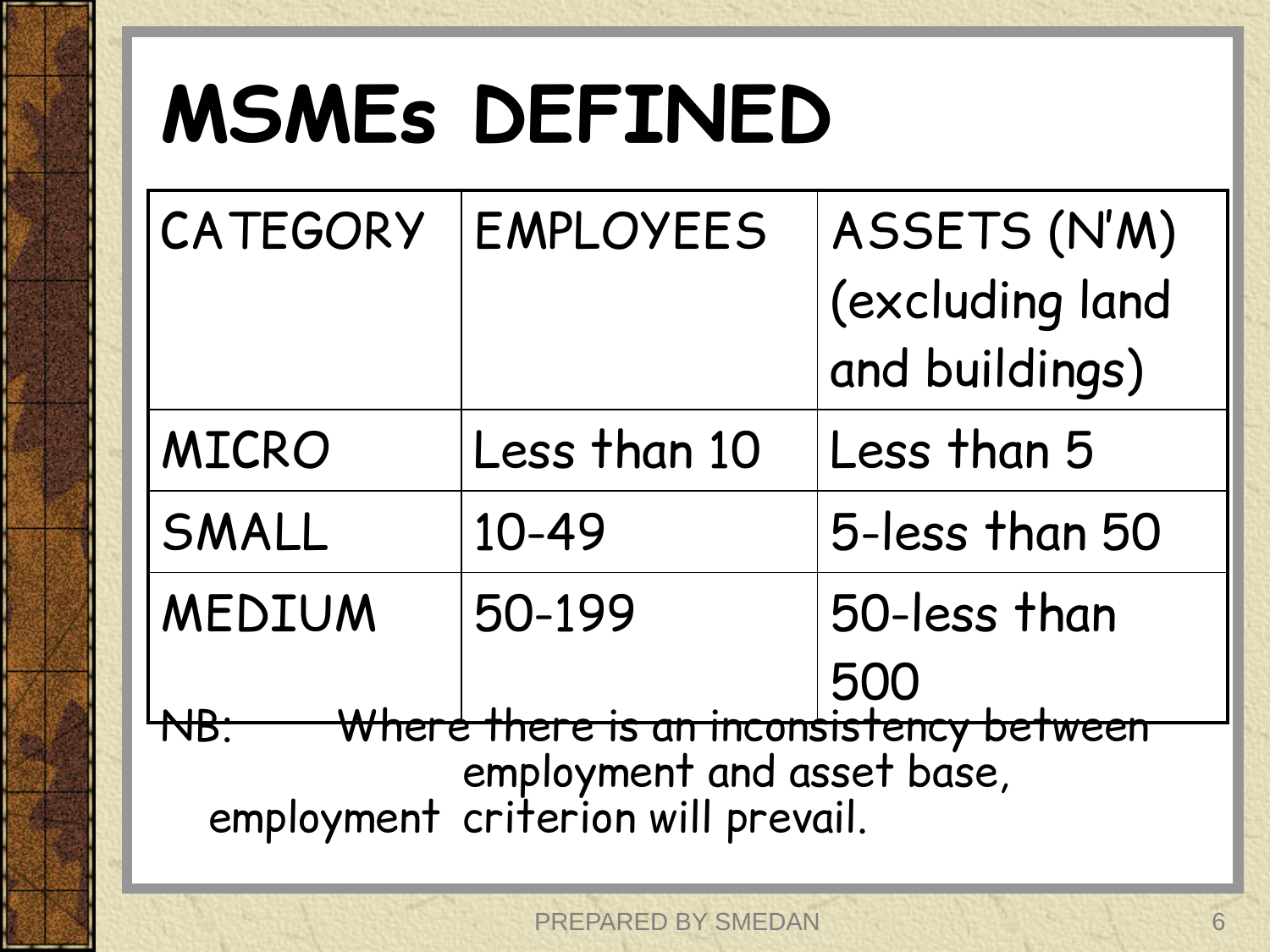

# MSMEs DEFINED
| CATEGORY | EMPLOYEES | ASSETS (N’M) (excluding land and buildings) |
| --- | --- | --- |
| MICRO | Less than 10 | Less than 5 |
| SMALL | 10-49 | 5-less than 50 |
| MEDIUM | 50-199 | 50-less than 500 |
NB: 	Where there is an inconsistency between 		employment and asset base, employment 	criterion will prevail.

PREPARED BY SMEDAN
6